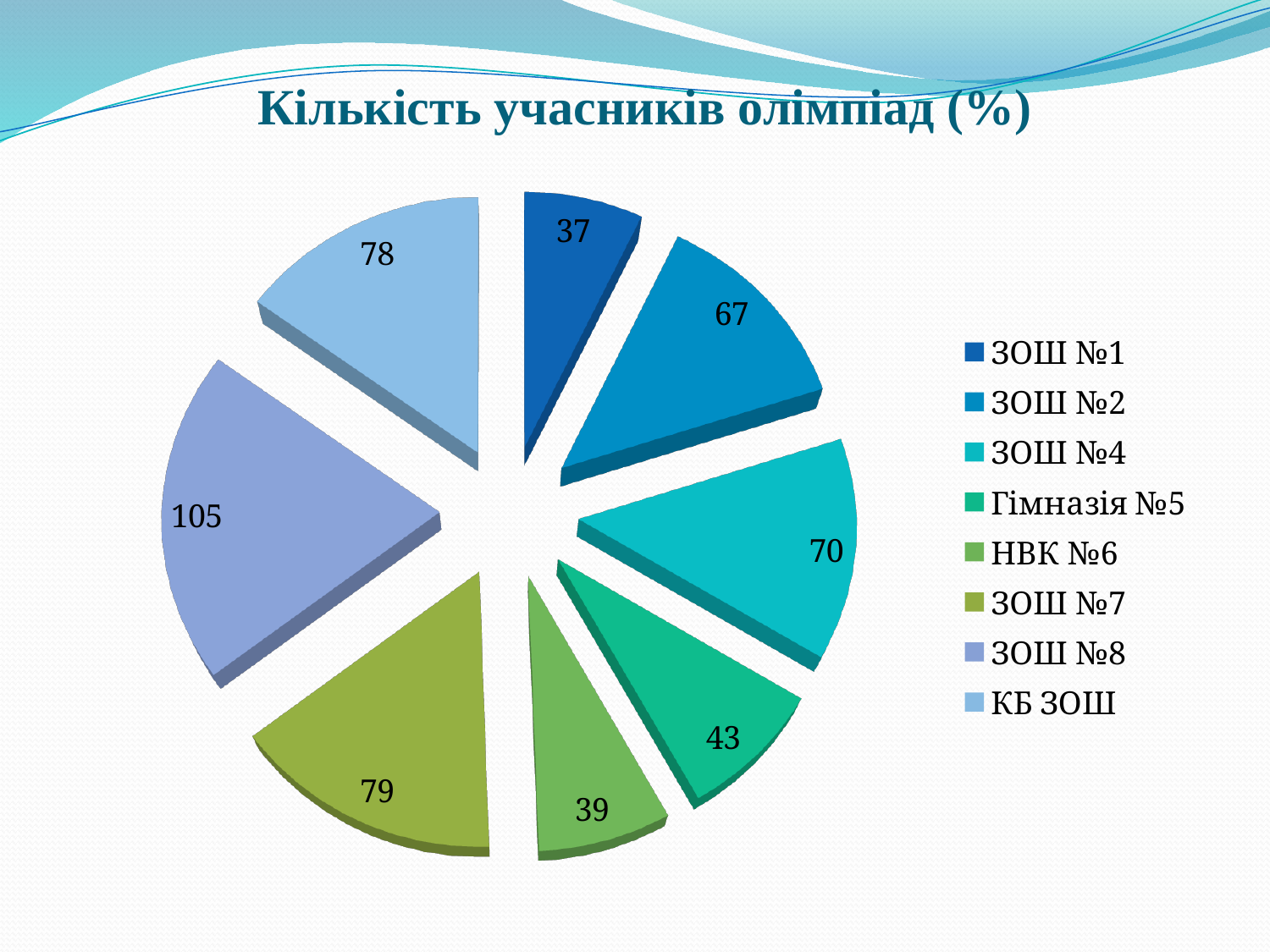

# Кількість учасників олімпіад (%)

[unsupported chart]